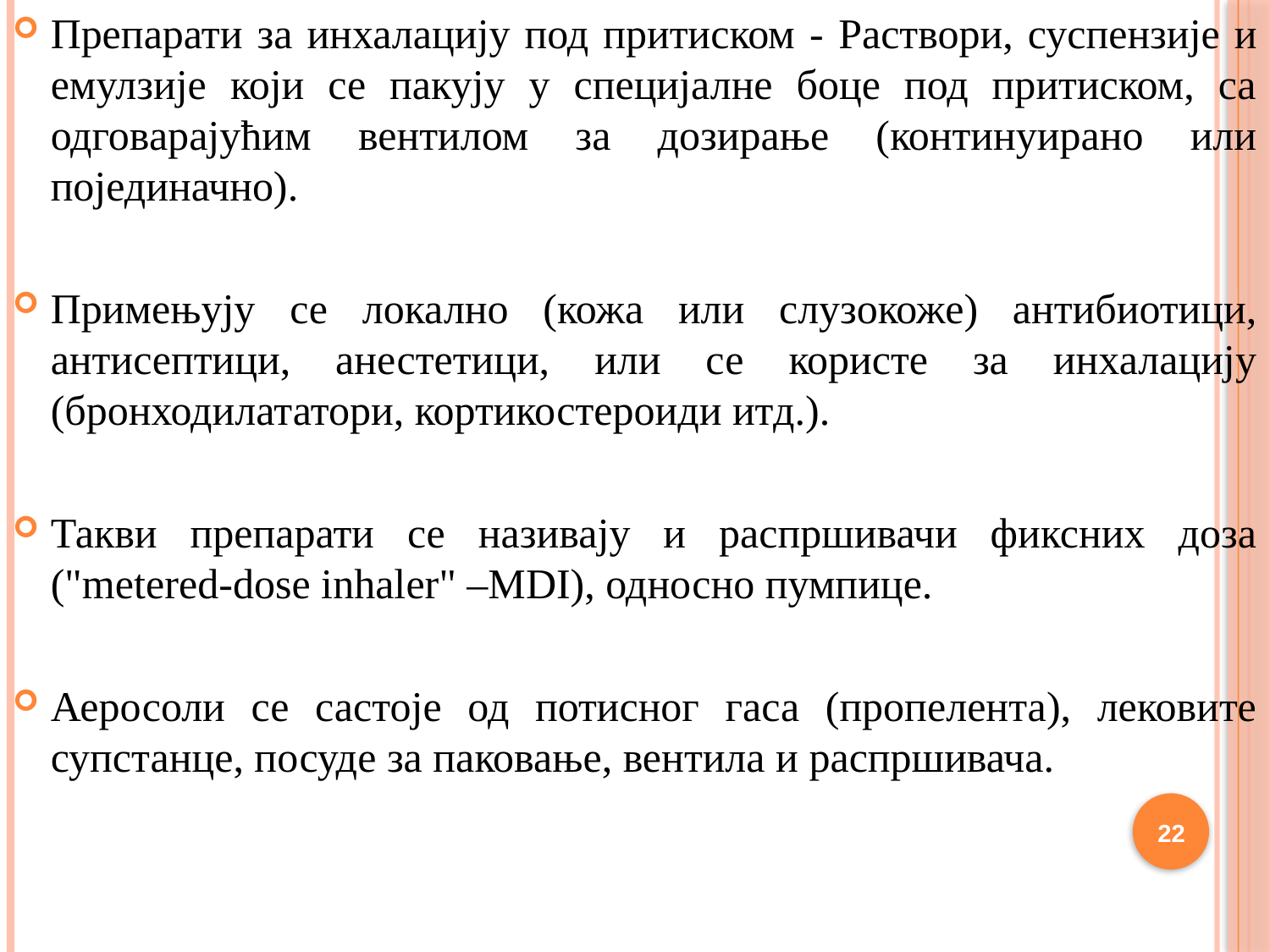

Препарати за инхалацију под притиском - Раствори, суспензије и емулзије који се пакују у специјалне боце под притиском, са одговарајућим вентилом за дозирање (континуирано или појединачно).

Примењују се локално (кожа или слузокоже) антибиотици, антисептици, анестетици, или се користе за инхалацију (бронходилататори, кортикостероиди итд.).

Такви препарати се називају и распршивачи фиксних доза ("metered-dose inhaler" –MDI), односно пумпице.

Аеросоли се састоје од потисног гаса (пропелента), лековите супстанце, посуде за паковање, вентила и распршивача.
22